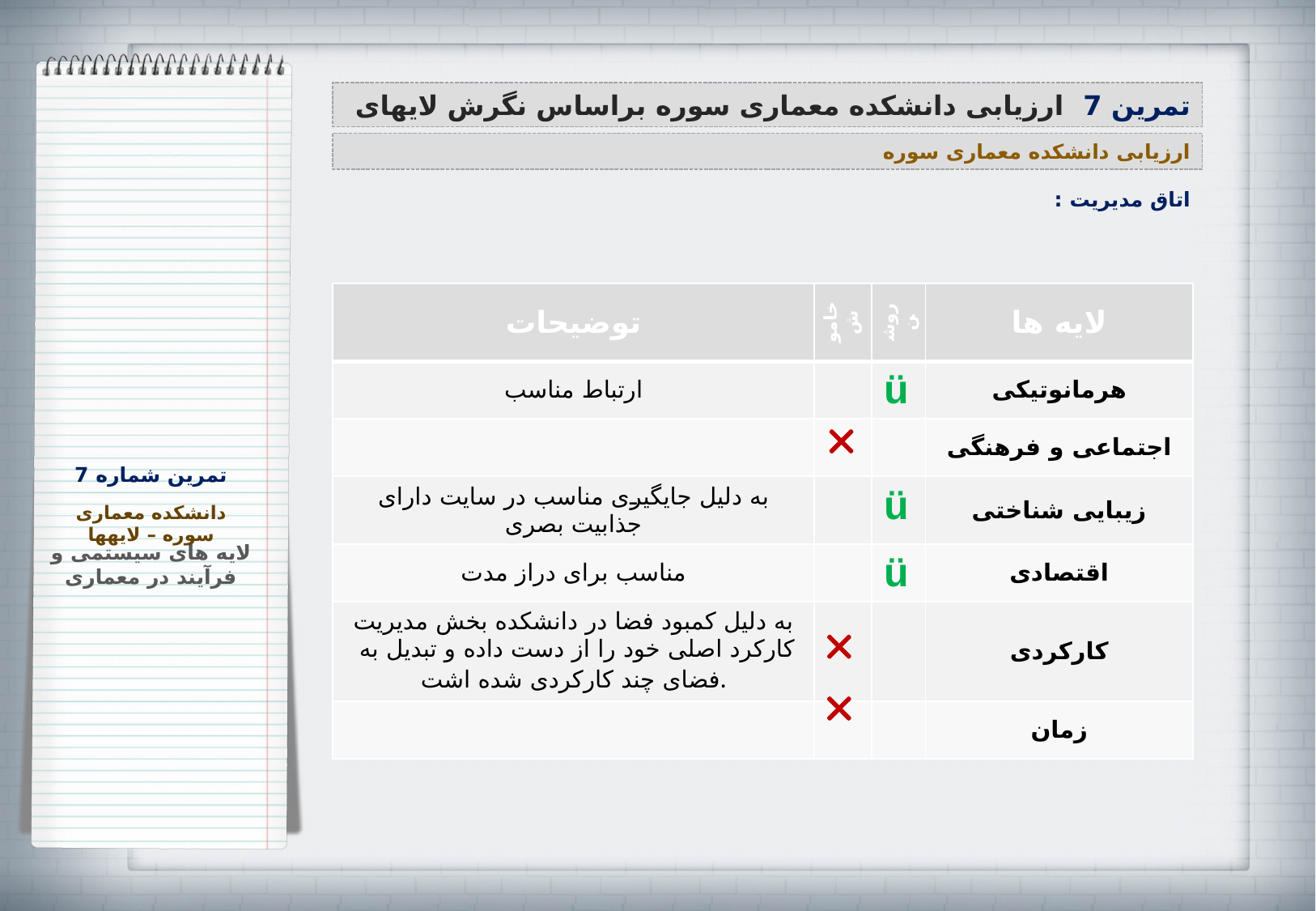

تمرین 7  ارزیابی دانشکده معماری سوره براساس نگرش لایه‏ای
ارزیابی دانشکده معماری سوره
اتاق مدیریت :
| توضیحات | خاموش | روشن | لایه ها |
| --- | --- | --- | --- |
| ارتباط مناسب |  | ü | هرمانوتیکی |
|  |  |  | اجتماعی و فرهنگی |
| به دلیل جایگیری مناسب در سایت دارای جذابیت بصری |  | ü | زیبایی شناختی |
| مناسب برای دراز مدت |  | ü | اقتصادی |
| به دلیل کمبود فضا در دانشکده بخش مدیریت کارکرد اصلی خود را از دست داده و تبدیل به فضای چند کارکردی شده اشت. |  |  | کارکردی |
|  |  |  | زمان |

تمرین شماره 7
دانشکده معماری سوره – لایه‏ها
لایه های سیستمی و فرآیند در معماری